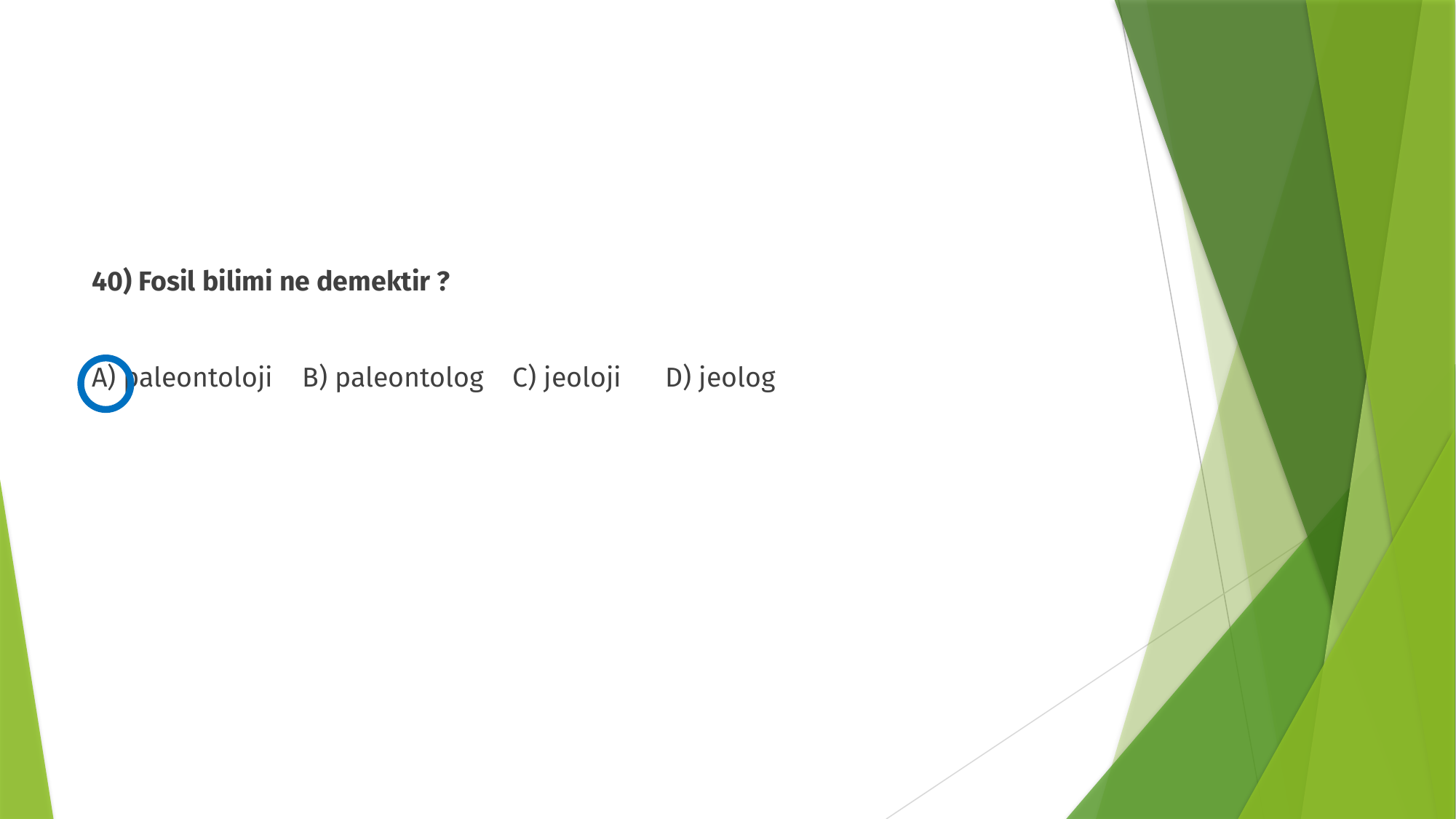

#
40) Fosil bilimi ne demektir ?

A) paleontoloji    B) paleontolog    C) jeoloji      D) jeolog